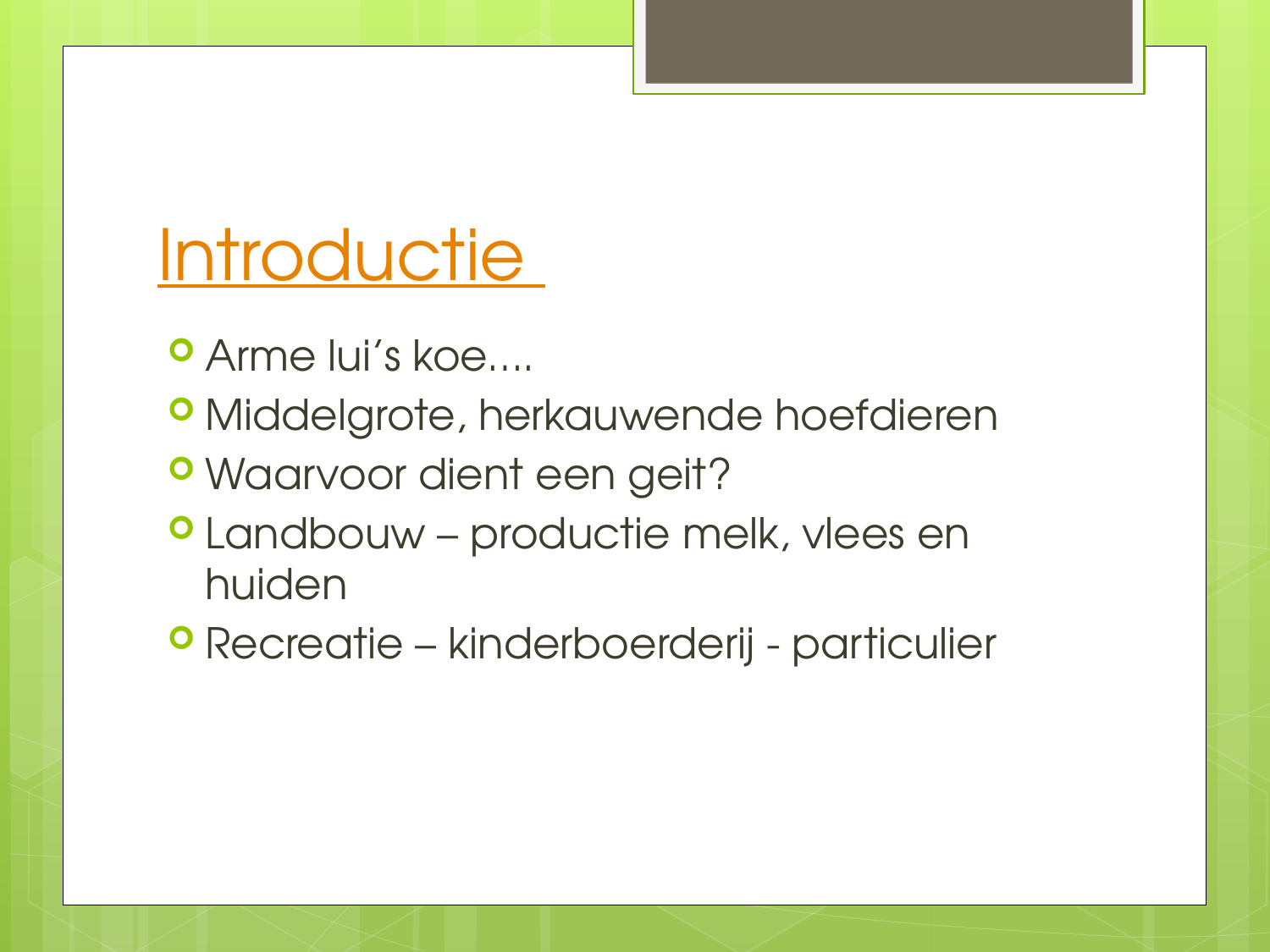

# Introductie
Arme lui’s koe….
Middelgrote, herkauwende hoefdieren
Waarvoor dient een geit?
Landbouw – productie melk, vlees en huiden
Recreatie – kinderboerderij - particulier